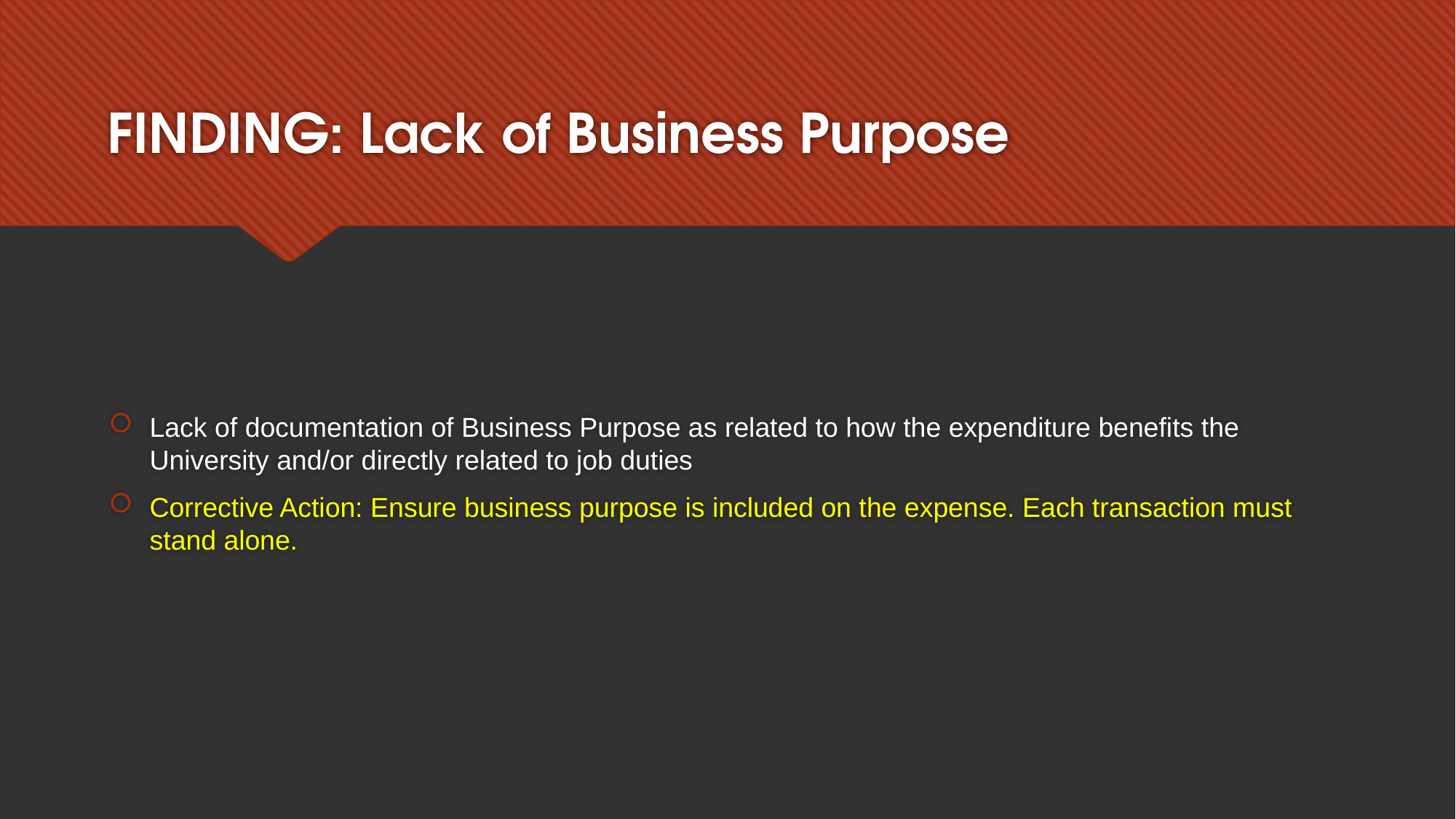

# FINDING: Lack of Business Purpose

Lack of documentation of Business Purpose as related to how the expenditure benefits the University and/or directly related to job duties
Corrective Action: Ensure business purpose is included on the expense. Each transaction must stand alone.